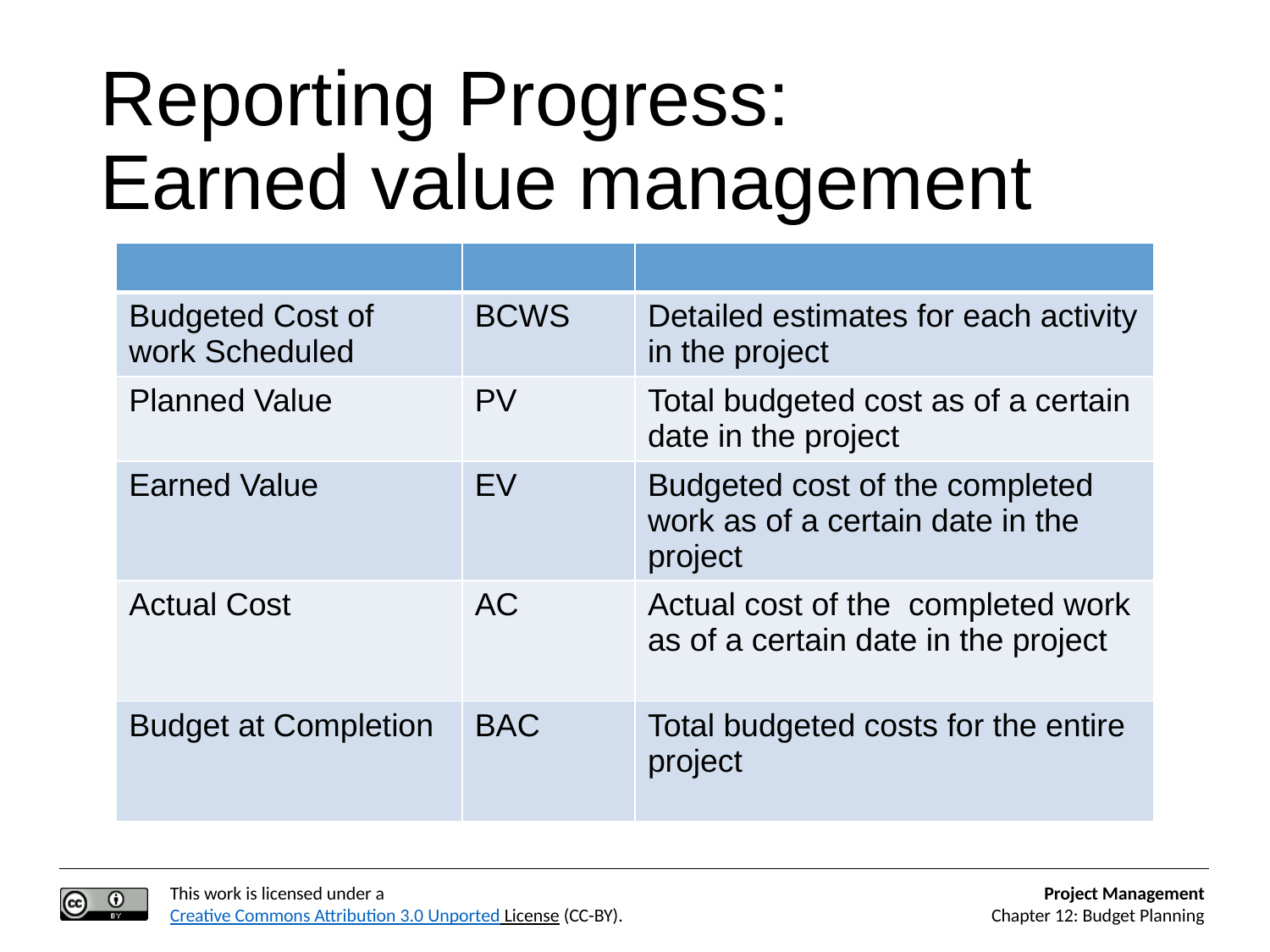

# Reporting Progress: Earned value management
|  |  |  |
| --- | --- | --- |
| Budgeted Cost of work Scheduled | BCWS | Detailed estimates for each activity in the project |
| Planned Value | PV | Total budgeted cost as of a certain date in the project |
| Earned Value | EV | Budgeted cost of the completed work as of a certain date in the project |
| Actual Cost | AC | Actual cost of the completed work as of a certain date in the project |
| Budget at Completion | BAC | Total budgeted costs for the entire project |